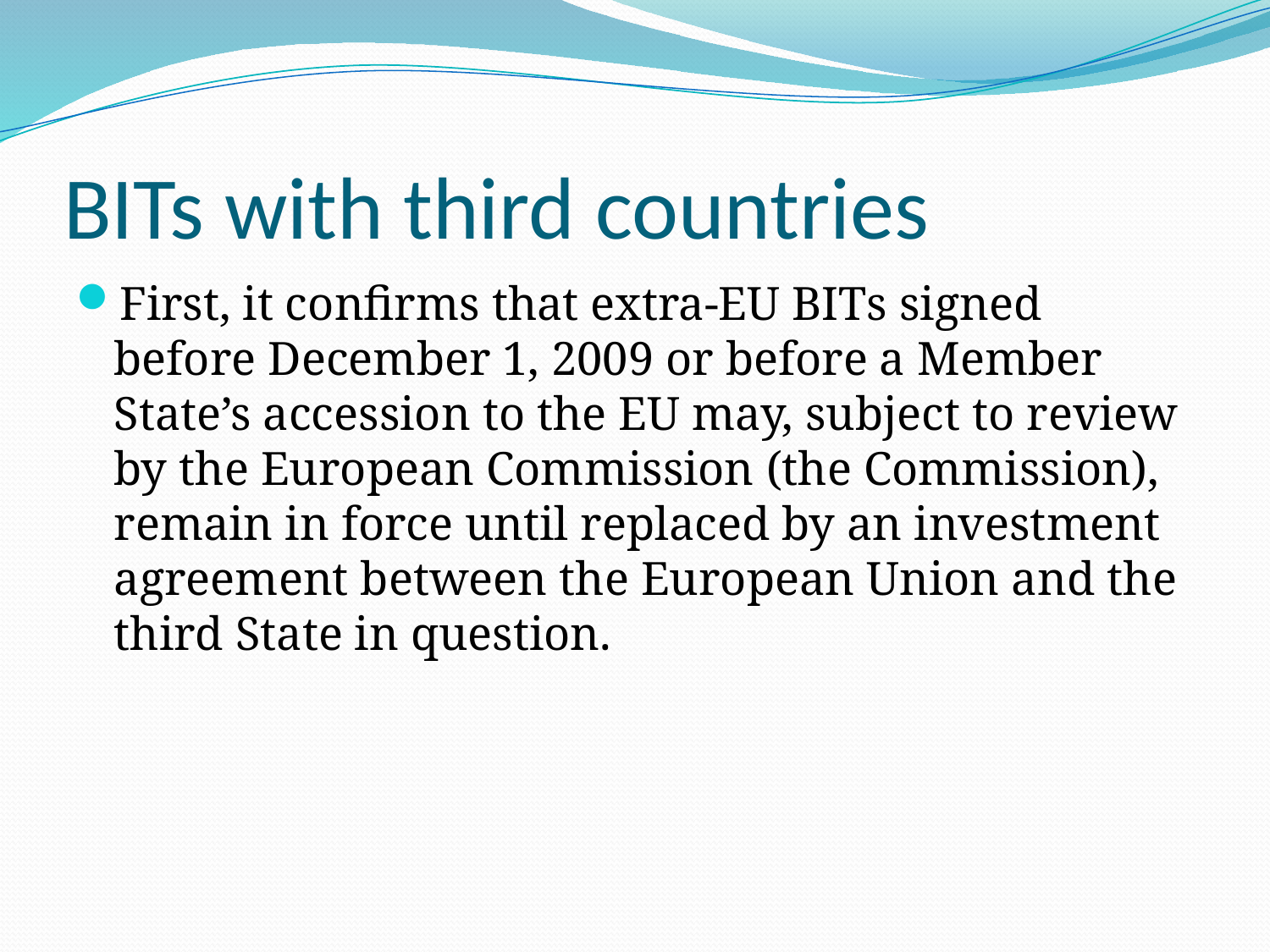

# BITs with third countries
First, it confirms that extra-EU BITs signed before December 1, 2009 or before a Member State’s accession to the EU may, subject to review by the European Commission (the Commission), remain in force until replaced by an investment agreement between the European Union and the third State in question.